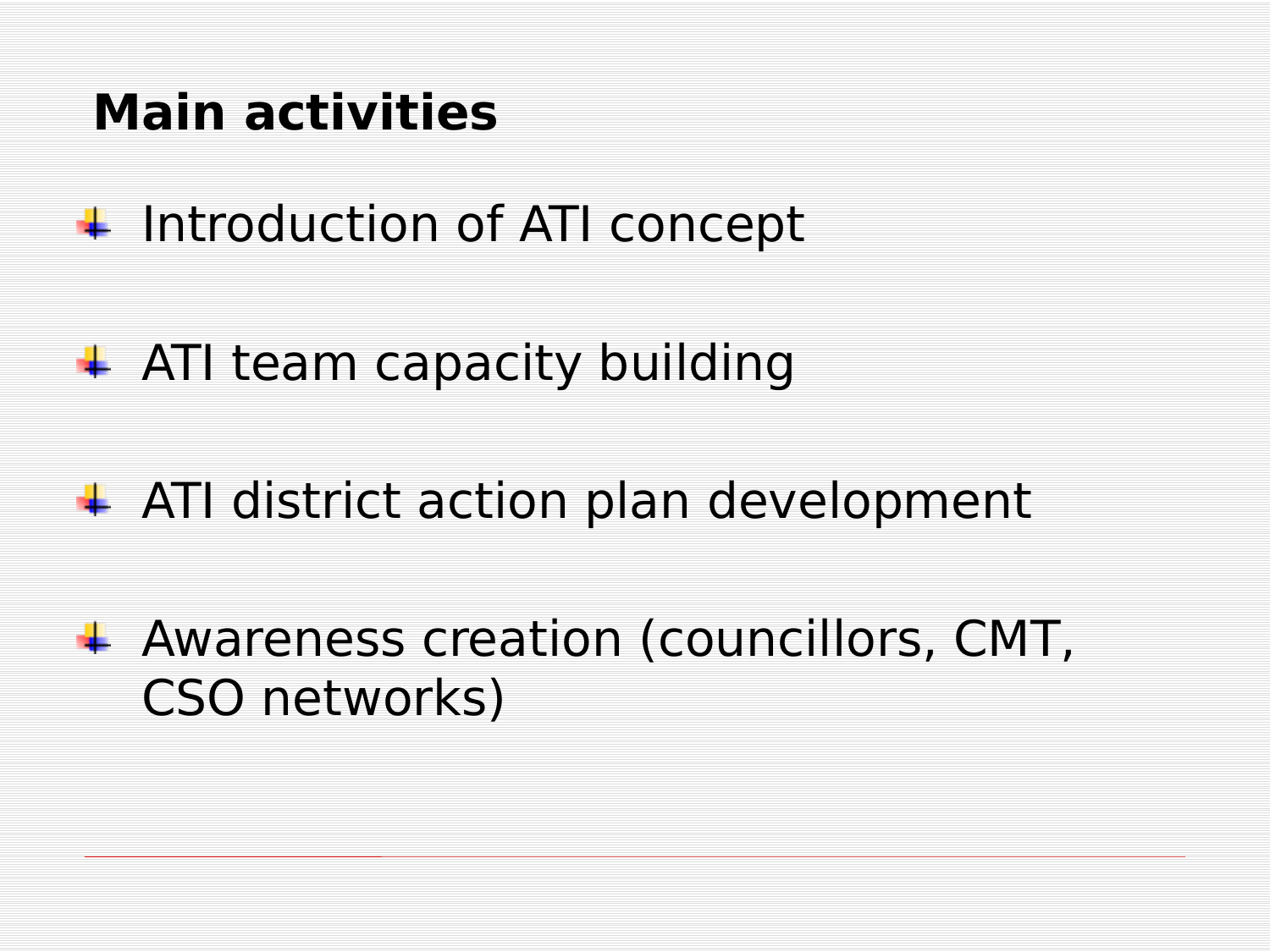

# Main activities
Introduction of ATI concept

ATI team capacity building

ATI district action plan development

Awareness creation (councillors, CMT, CSO networks)